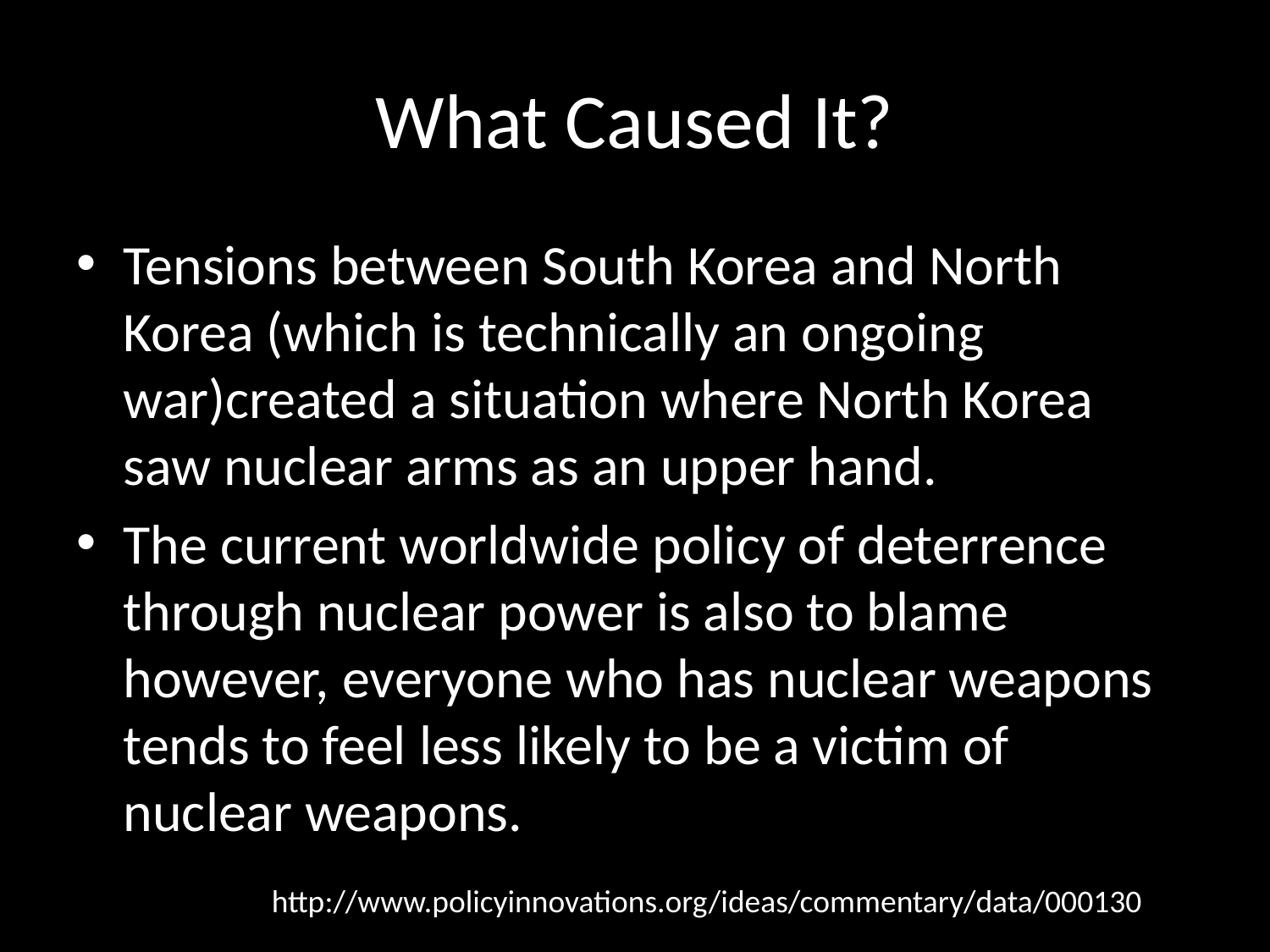

# What Caused It?
Tensions between South Korea and North Korea (which is technically an ongoing war)created a situation where North Korea saw nuclear arms as an upper hand.
The current worldwide policy of deterrence through nuclear power is also to blame however, everyone who has nuclear weapons tends to feel less likely to be a victim of  nuclear weapons.
http://www.policyinnovations.org/ideas/commentary/data/000130